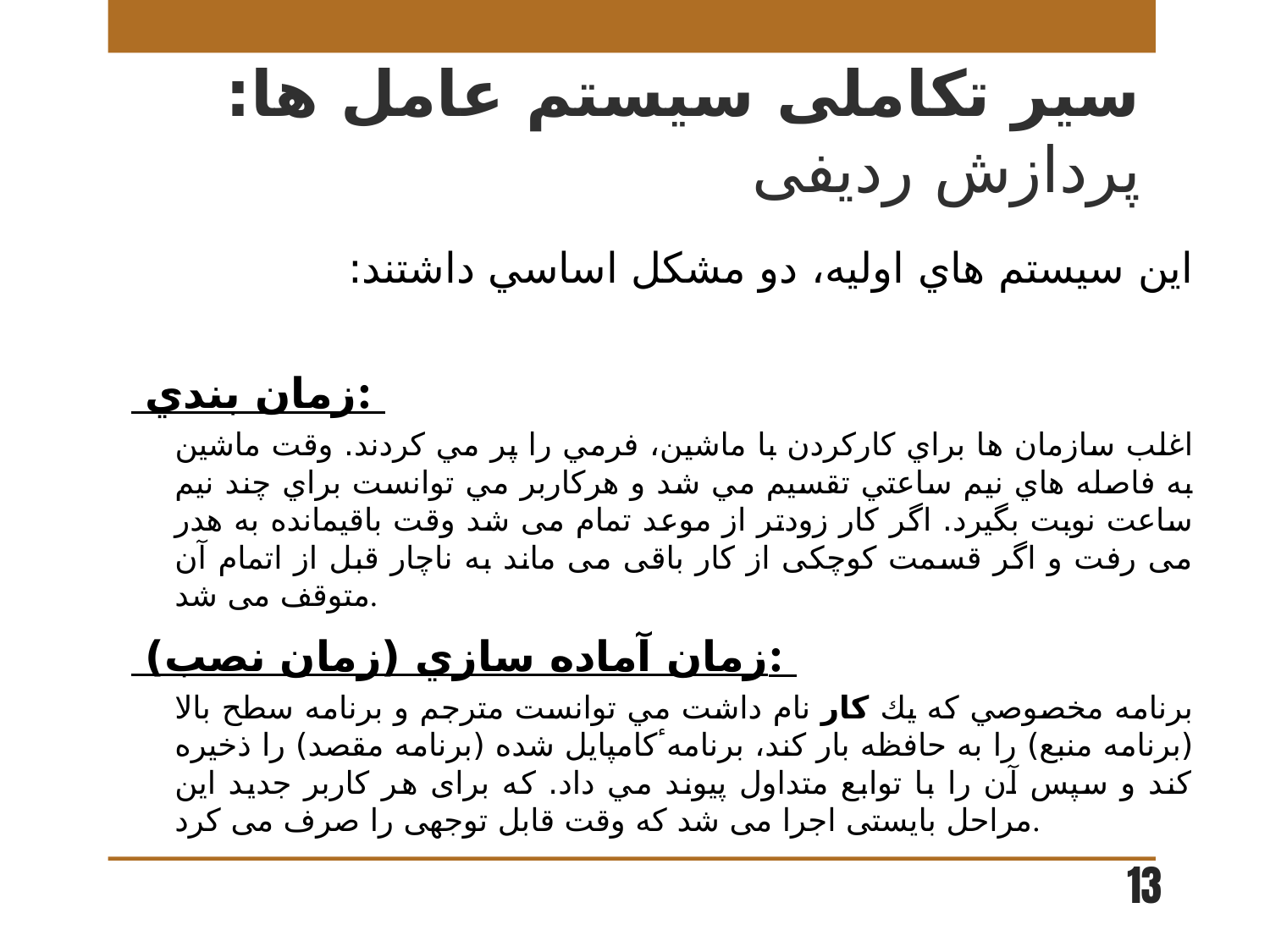

# سیر تکاملی سیستم عامل ها: پردازش ردیفی
اين سيستم هاي اوليه، دو مشكل اساسي داشتند:

 زمان بندي:
اغلب سازمان ها براي كاركردن با ماشين، فرمي را پر مي كردند. وقت ماشين به فاصله هاي نيم ساعتي تقسيم مي شد و هركاربر مي توانست براي چند نيم ساعت نوبت بگيرد. اگر کار زودتر از موعد تمام می شد وقت باقیمانده به هدر می رفت و اگر قسمت کوچکی از کار باقی می ماند به ناچار قبل از اتمام آن متوقف می شد.
 زمان آماده سازي (زمان نصب):
برنامه مخصوصي كه يك كار نام داشت مي توانست مترجم و برنامه سطح بالا (برنامه منبع) را به حافظه بار كند، برنامهٴكامپايل شده (برنامه مقصد) را ذخيره كند و سپس آن را با توابع متداول پيوند مي داد. که برای هر کاربر جدید این مراحل بایستی اجرا می شد که وقت قابل توجهی را صرف می کرد.
13